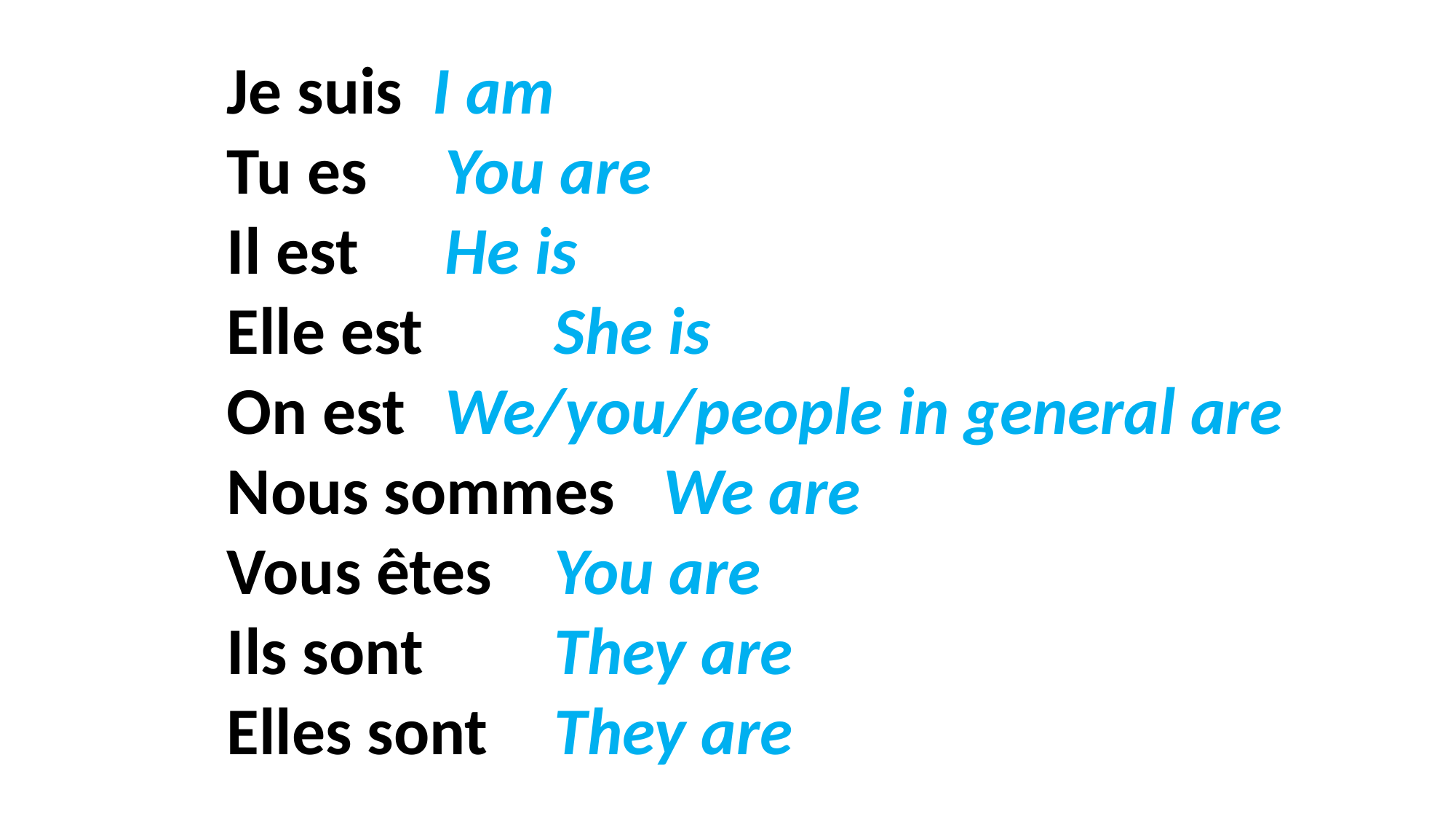

Je suis  I am
Tu es	You are
Il est	He is
Elle est		She is
On est	We/you/people in general are
Nous sommes	We are
Vous êtes	You are
Ils sont		They are
Elles sont	They are
#